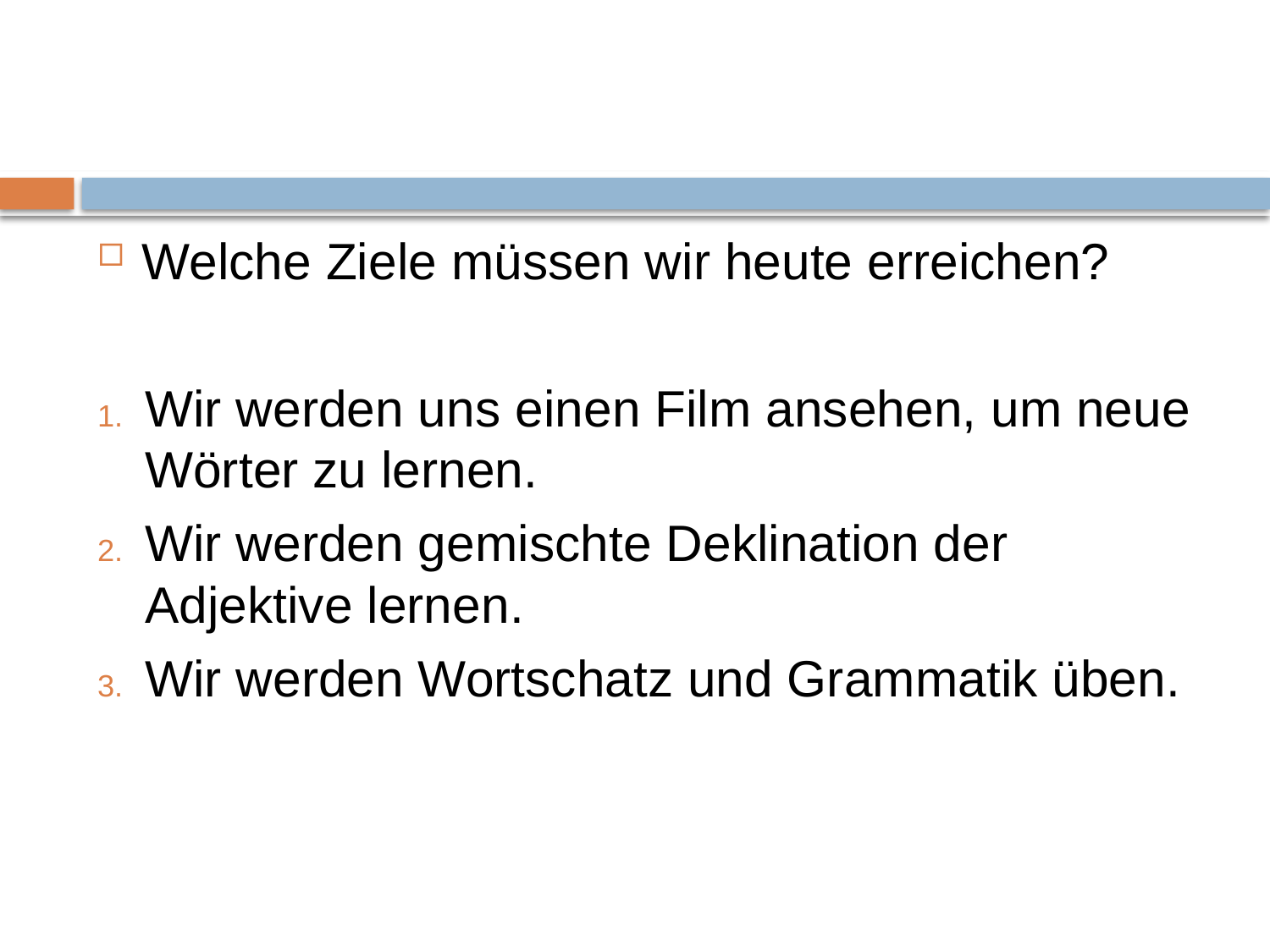

#
Welche Ziele müssen wir heute erreichen?

Wir werden uns einen Film ansehen, um neue Wörter zu lernen.
Wir werden gemischte Deklination der Adjektive lernen.
Wir werden Wortschatz und Grammatik üben.